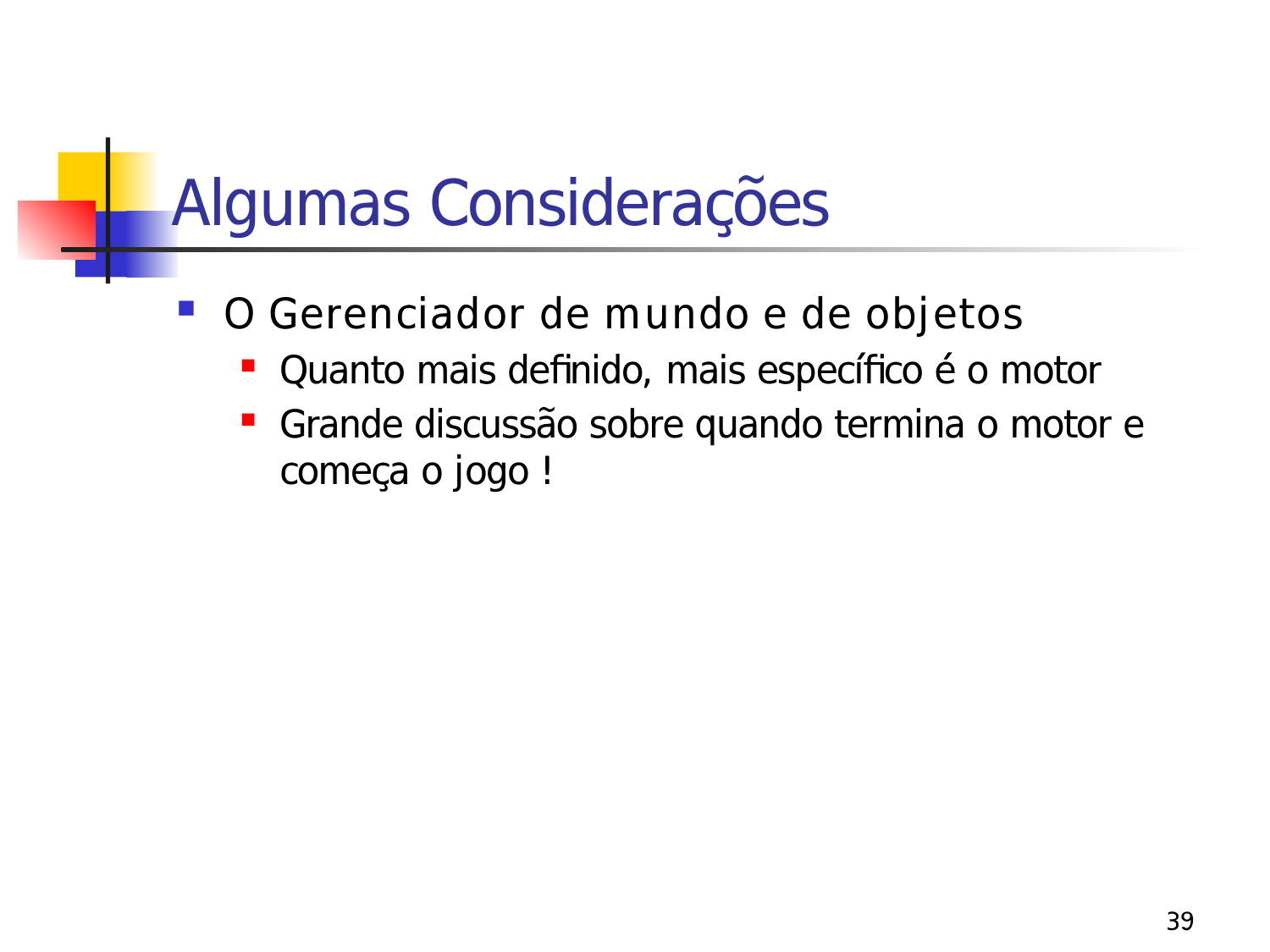

# Algumas Considerações
O Gerenciador de mundo e de objetos
Quanto mais definido, mais específico é o motor
Grande discussão sobre quando termina o motor e começa o jogo !
39